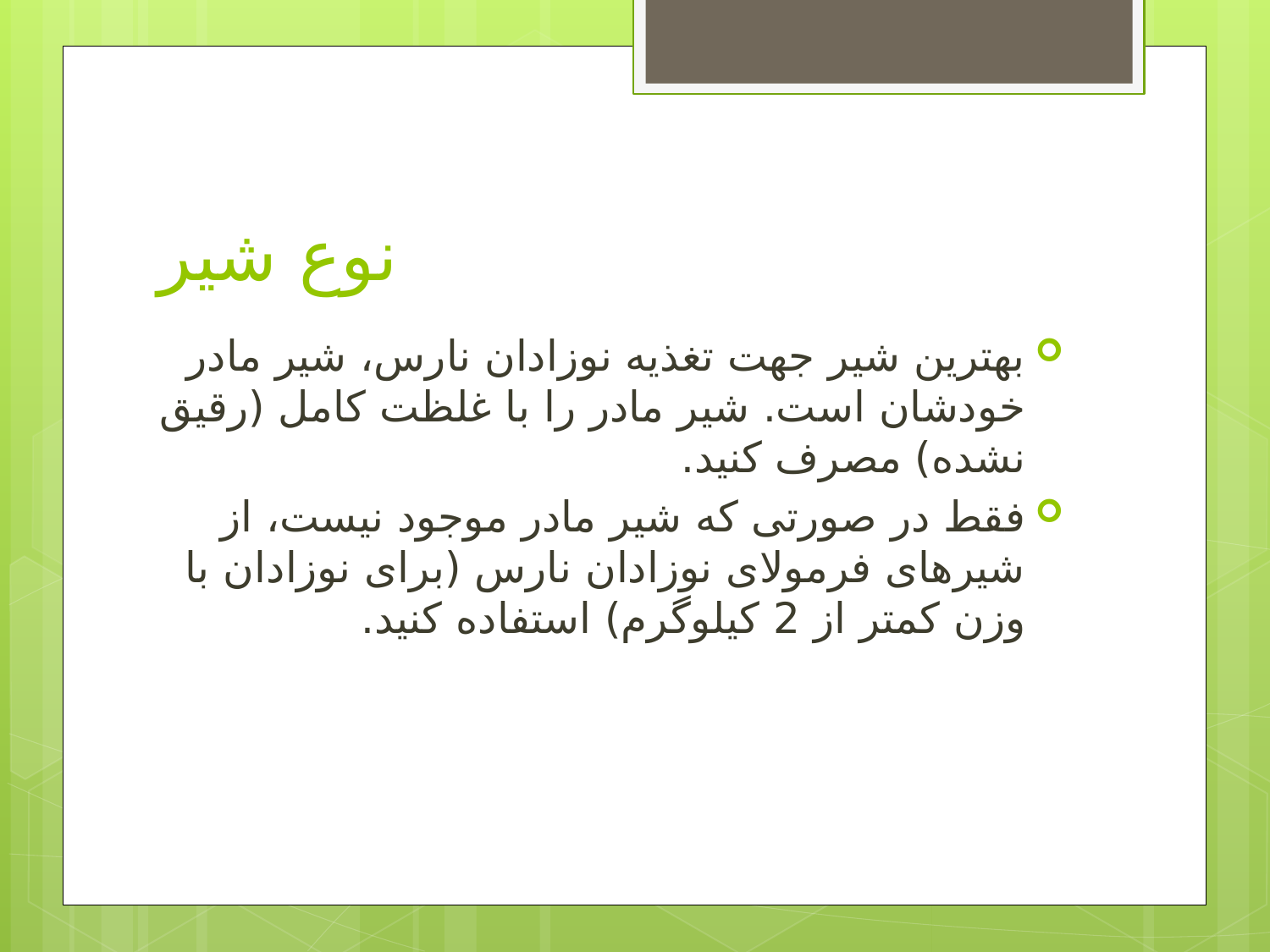

# نوع شیر
بهترین شیر جهت تغذیه نوزادان نارس، شیر مادر خودشان است. شیر مادر را با غلظت کامل (رقیق نشده) مصرف کنید.
فقط در صورتی که شیر مادر موجود نیست، از شیرهای فرمولای نوزادان نارس (برای نوزادان با وزن کمتر از 2 کیلوگرم) استفاده کنید.